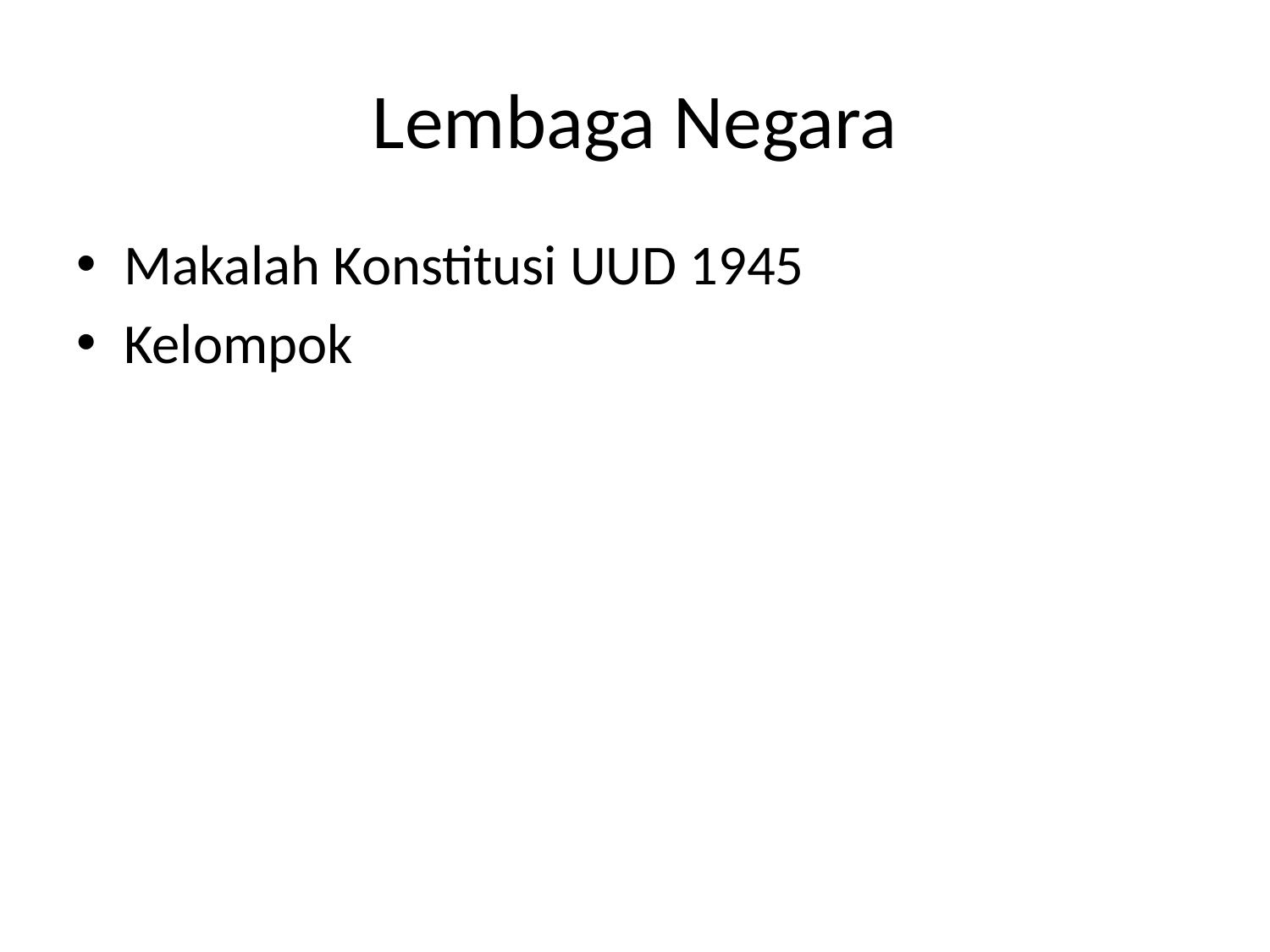

# Lembaga Negara
Makalah Konstitusi UUD 1945
Kelompok